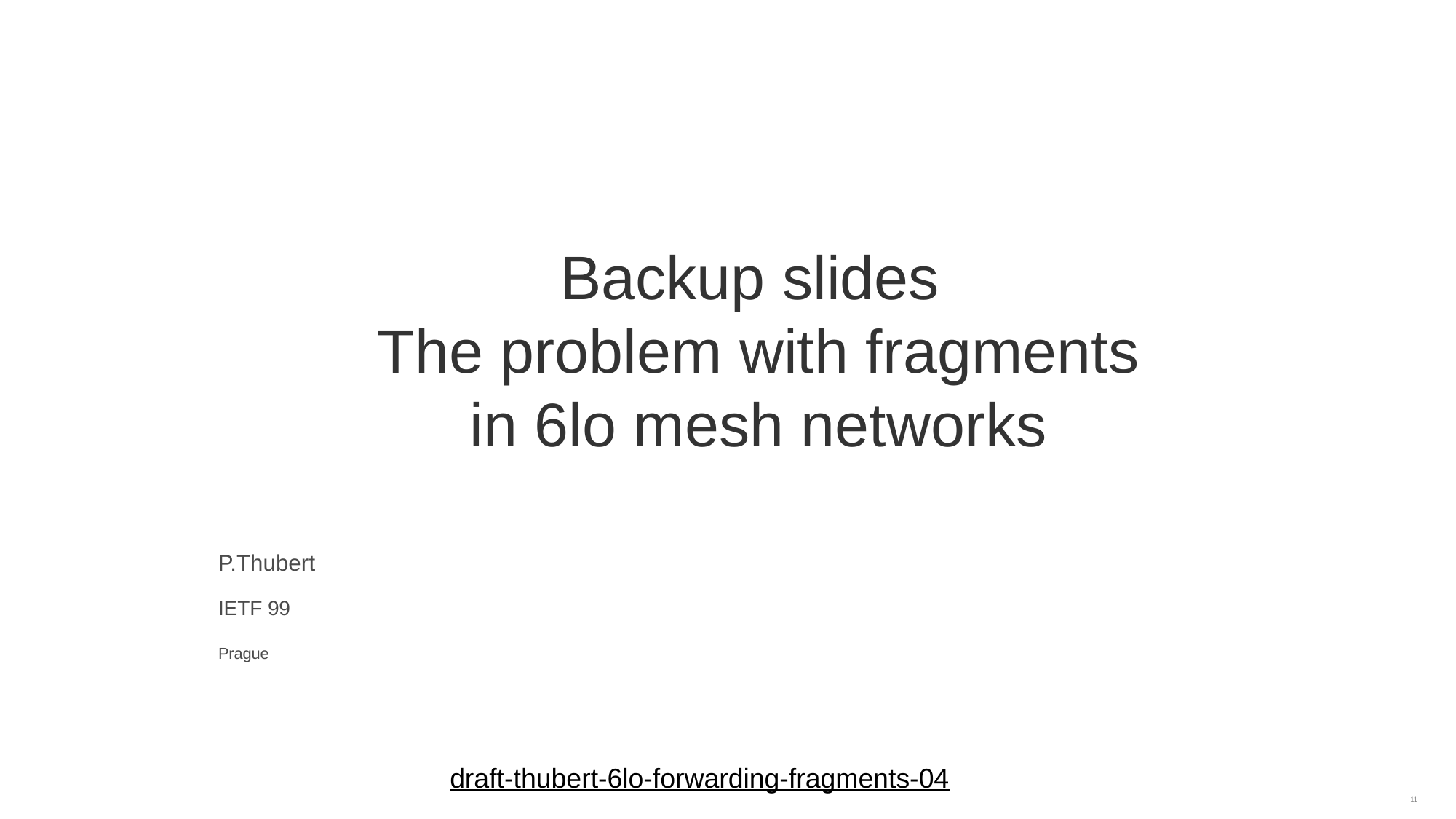

# Backup slides The problem with fragments in 6lo mesh networks

P.Thubert
IETF 99

Prague
draft-thubert-6lo-forwarding-fragments-04